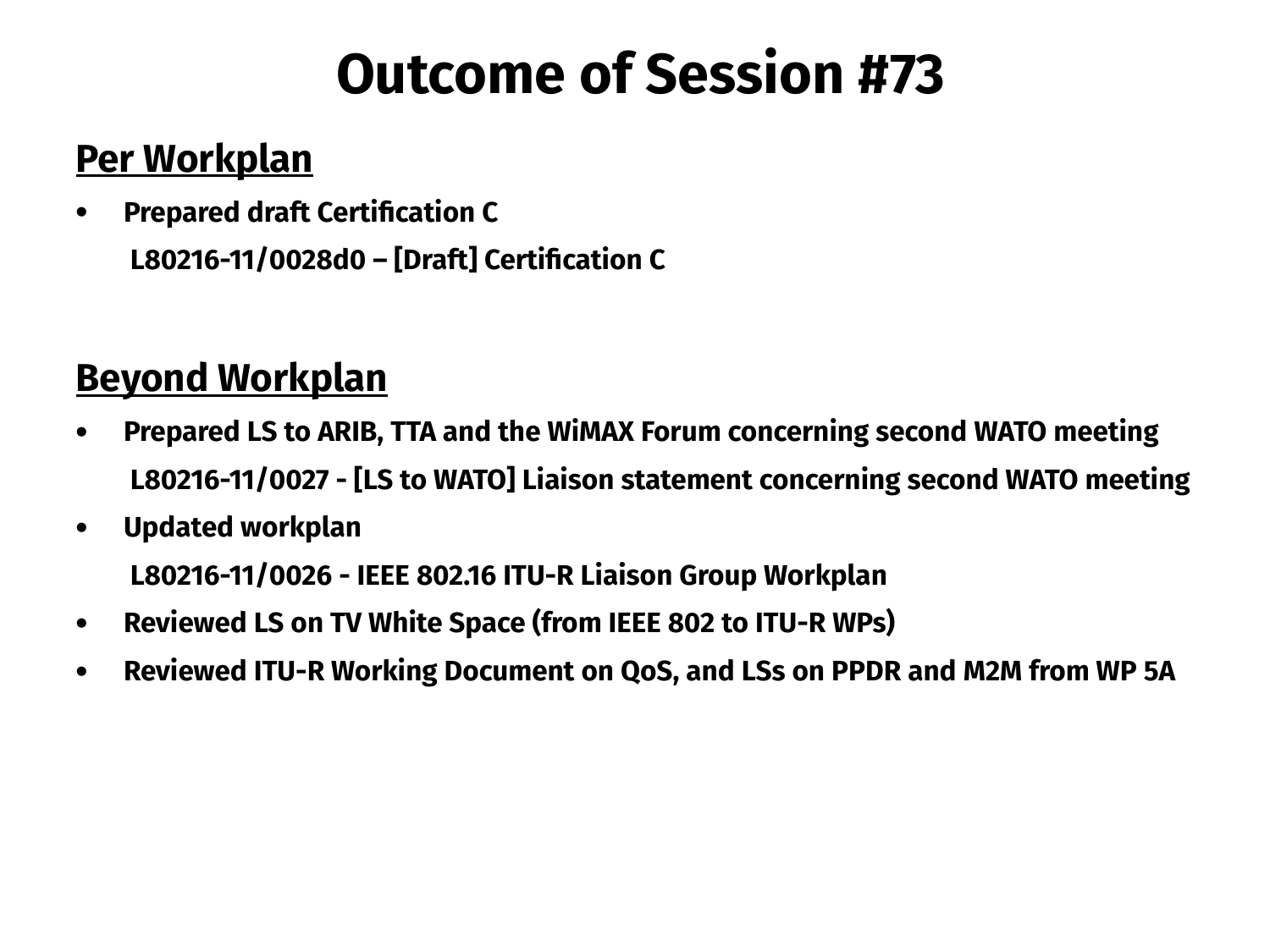

Outcome of Session #73
Per Workplan
Prepared draft Certification C
	 L80216-11/0028d0 – [Draft] Certification C

Beyond Workplan
Prepared LS to ARIB, TTA and the WiMAX Forum concerning second WATO meeting
	 L80216-11/0027 - [LS to WATO] Liaison statement concerning second WATO meeting
Updated workplan
	 L80216-11/0026 - IEEE 802.16 ITU-R Liaison Group Workplan
Reviewed LS on TV White Space (from IEEE 802 to ITU-R WPs)
Reviewed ITU-R Working Document on QoS, and LSs on PPDR and M2M from WP 5A